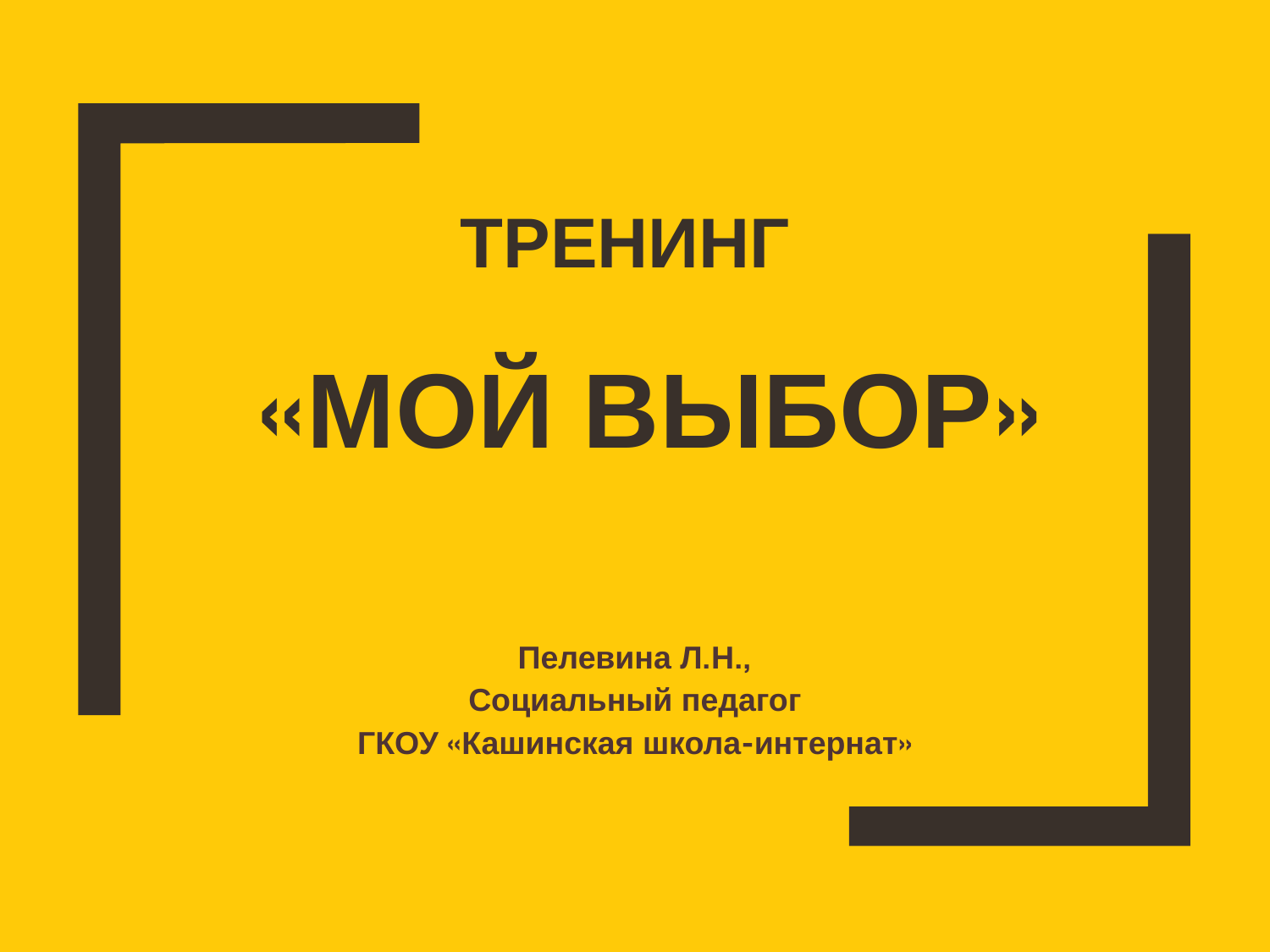

# Тренинг «Мой выбор»
Пелевина Л.Н.,
Социальный педагог
ГКОУ «Кашинская школа-интернат»